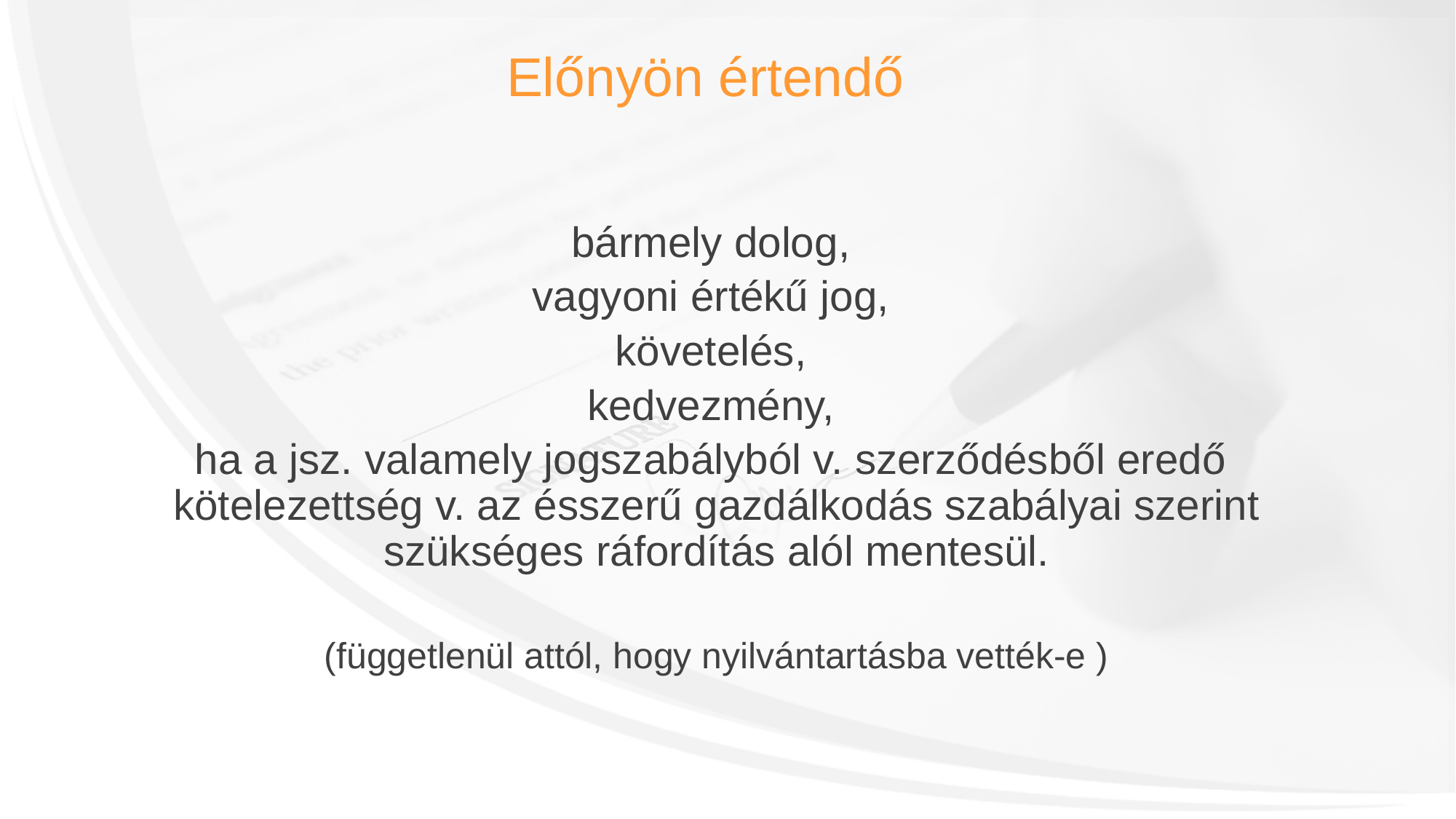

Előnyön értendő
bármely dolog,
vagyoni értékű jog,
követelés,
kedvezmény,
ha a jsz. valamely jogszabályból v. szerződésből eredő
kötelezettség v. az ésszerű gazdálkodás szabályai szerint szükséges ráfordítás alól mentesül.

(függetlenül attól, hogy nyilvántartásba vették-e )